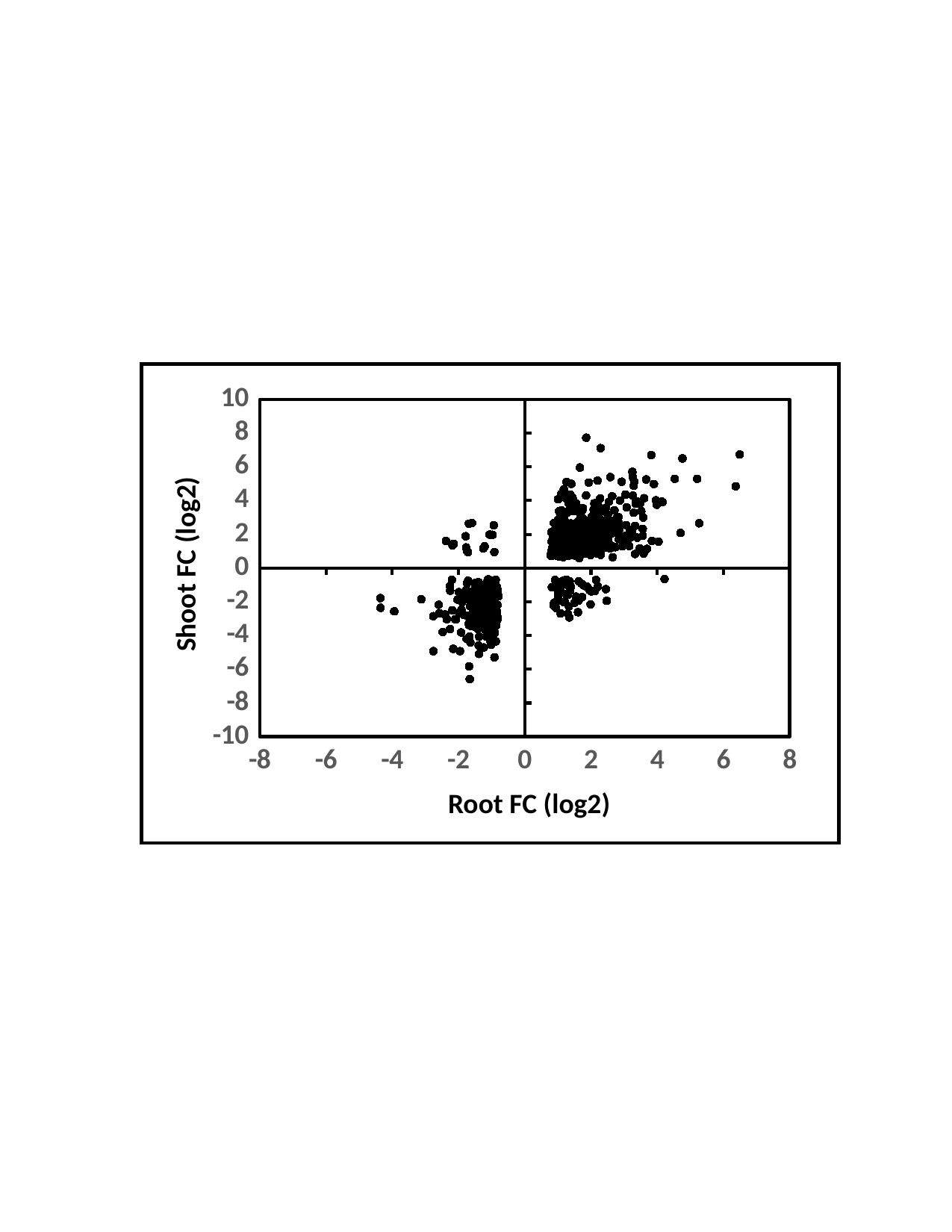

### Chart

| Category | shoot |
|---|---|
Shoot FC (log2)
Root FC (log2)